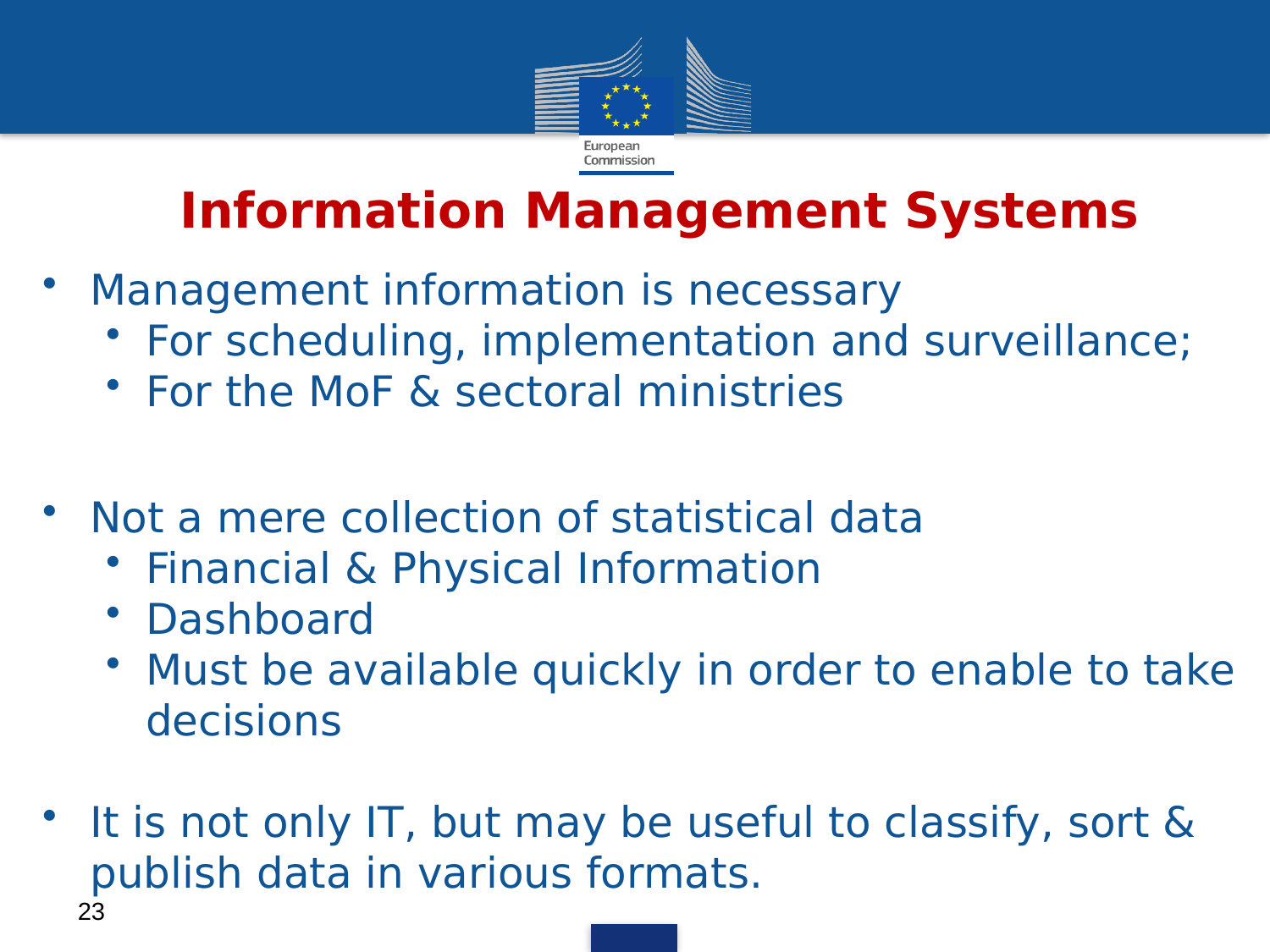

# Information Management Systems
Management information is necessary
For scheduling, implementation and surveillance;
For the MoF & sectoral ministries

Not a mere collection of statistical data
Financial & Physical Information
Dashboard
Must be available quickly in order to enable to take decisions

It is not only IT, but may be useful to classify, sort & publish data in various formats.

23